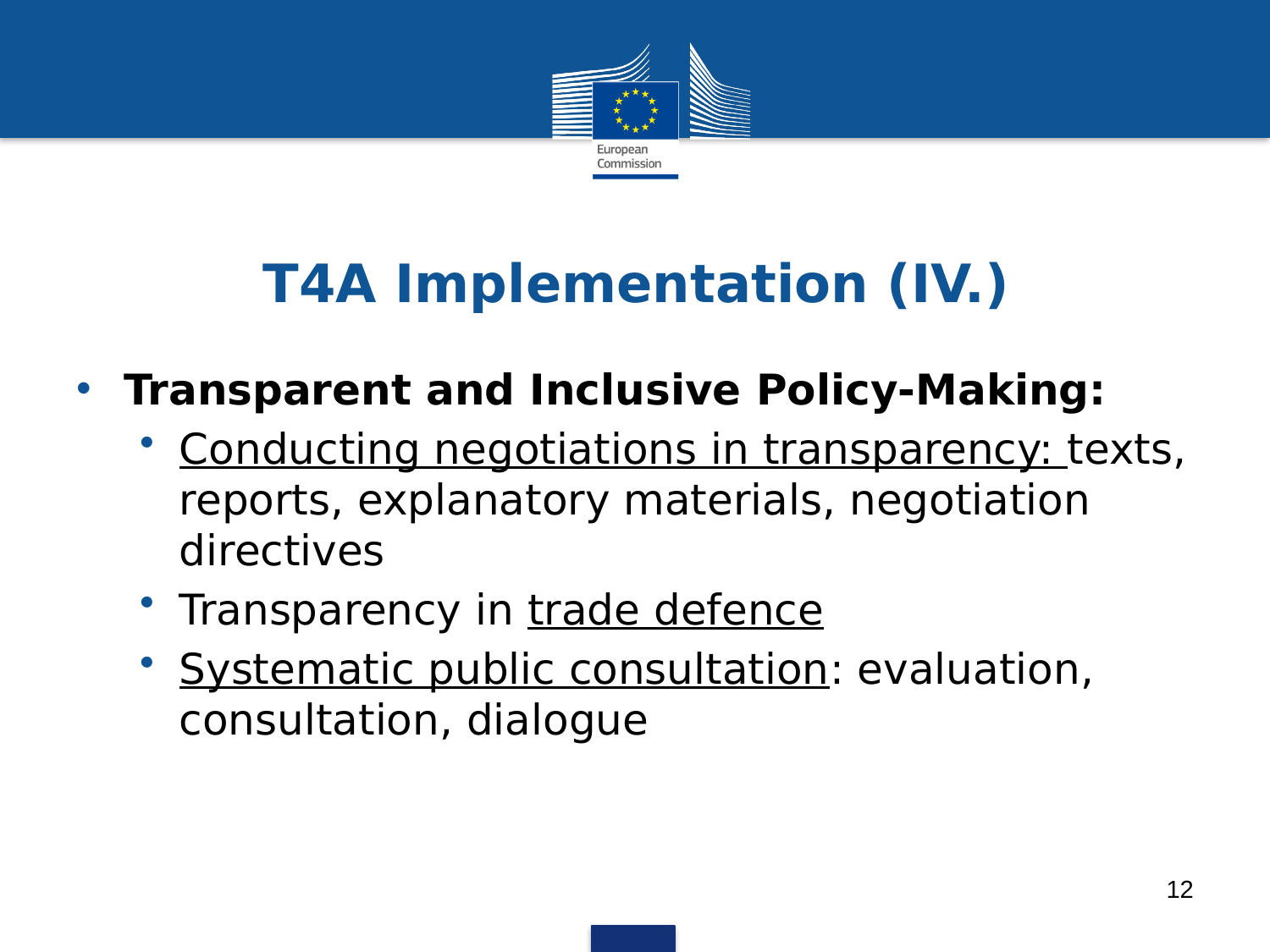

# T4A Implementation (IV.)
Transparent and Inclusive Policy-Making:
Conducting negotiations in transparency: texts, reports, explanatory materials, negotiation directives
Transparency in trade defence
Systematic public consultation: evaluation, consultation, dialogue
12